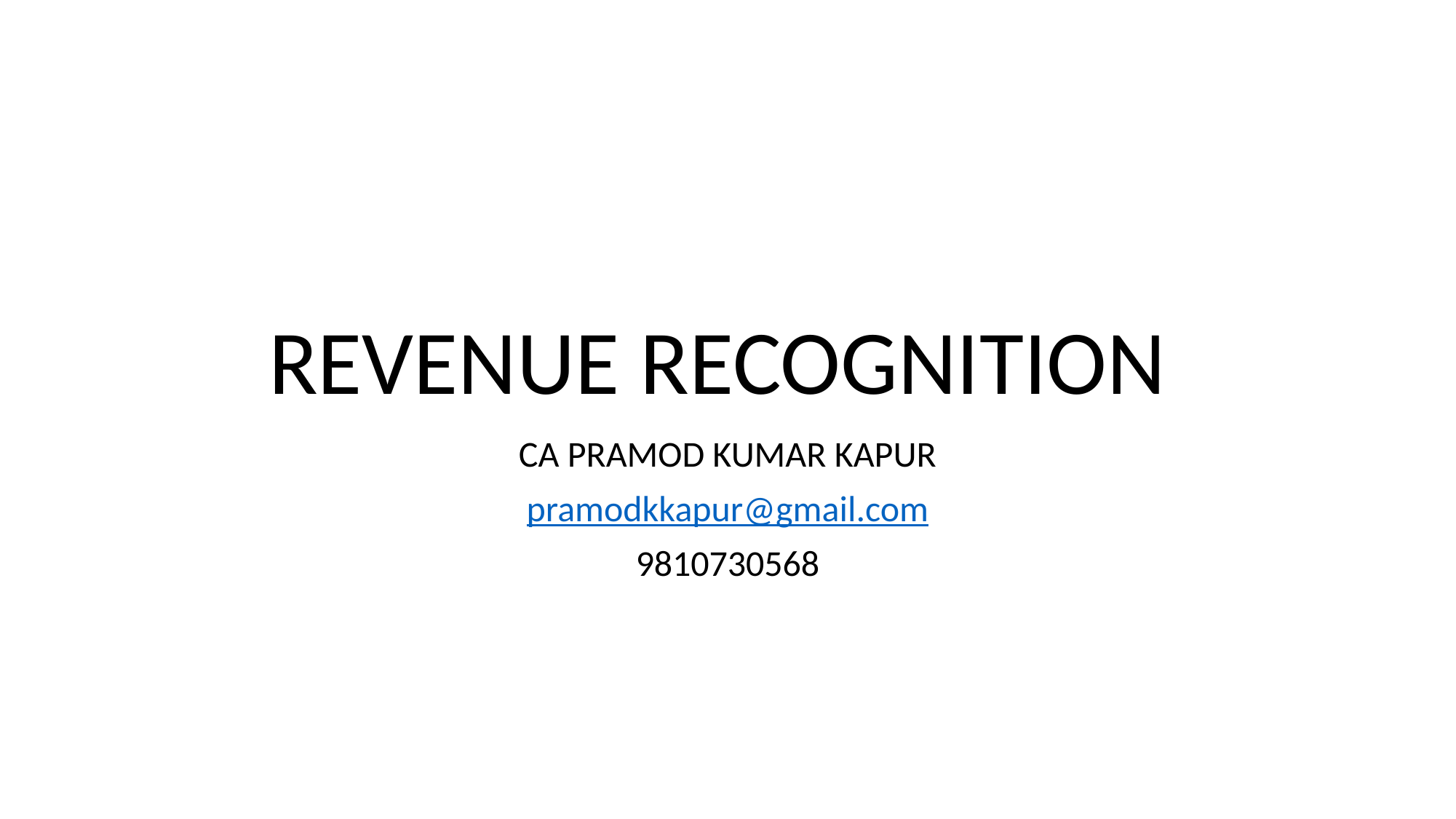

# REVENUE RECOGNITION
CA PRAMOD KUMAR KAPUR
pramodkkapur@gmail.com
9810730568